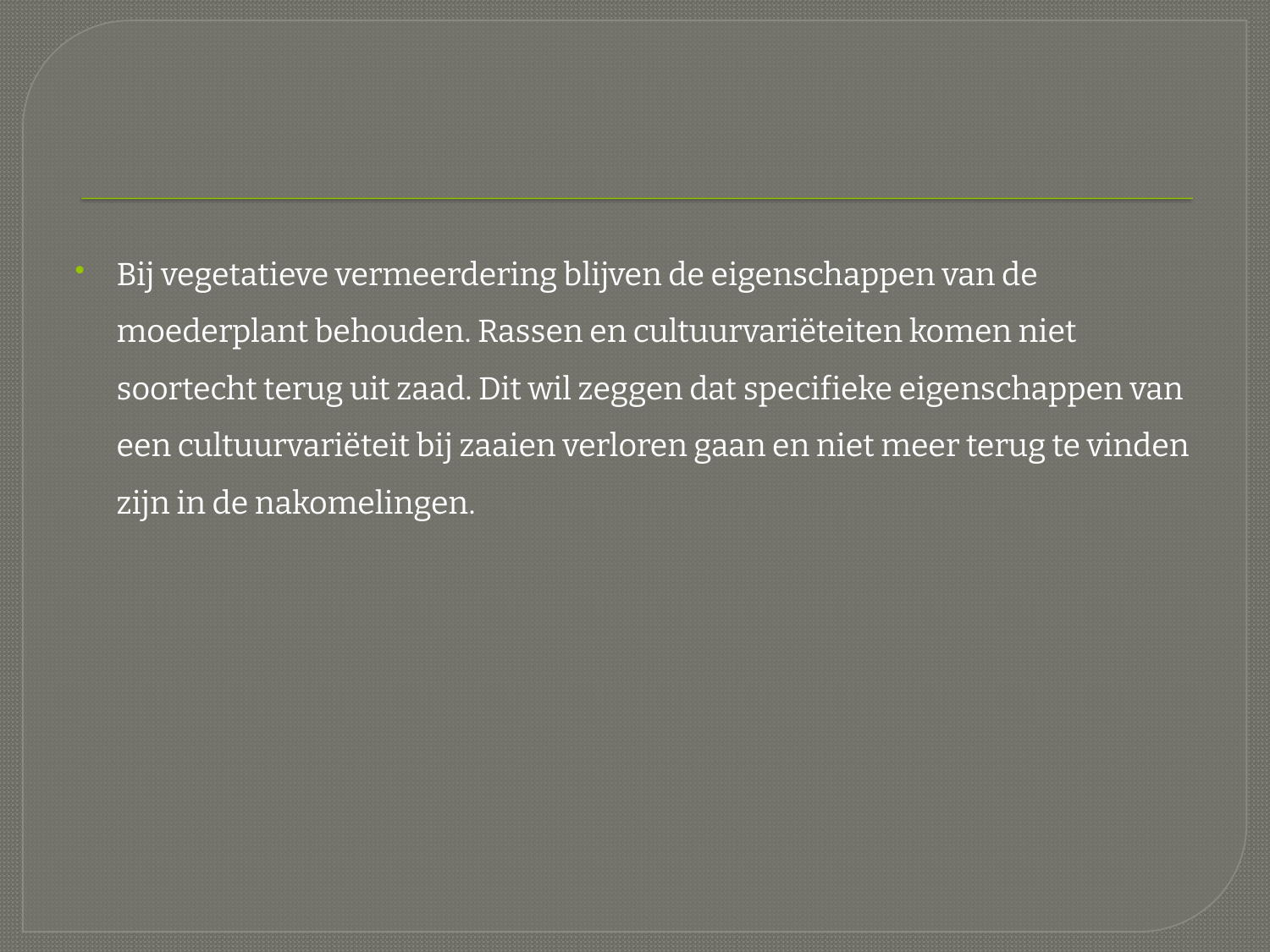

#
Bij vegetatieve vermeerdering blijven de eigenschappen van de moederplant behouden. Rassen en cultuurvariëteiten komen niet soortecht terug uit zaad. Dit wil zeggen dat specifieke eigenschappen van een cultuurvariëteit bij zaaien verloren gaan en niet meer terug te vinden zijn in de nakomelingen.